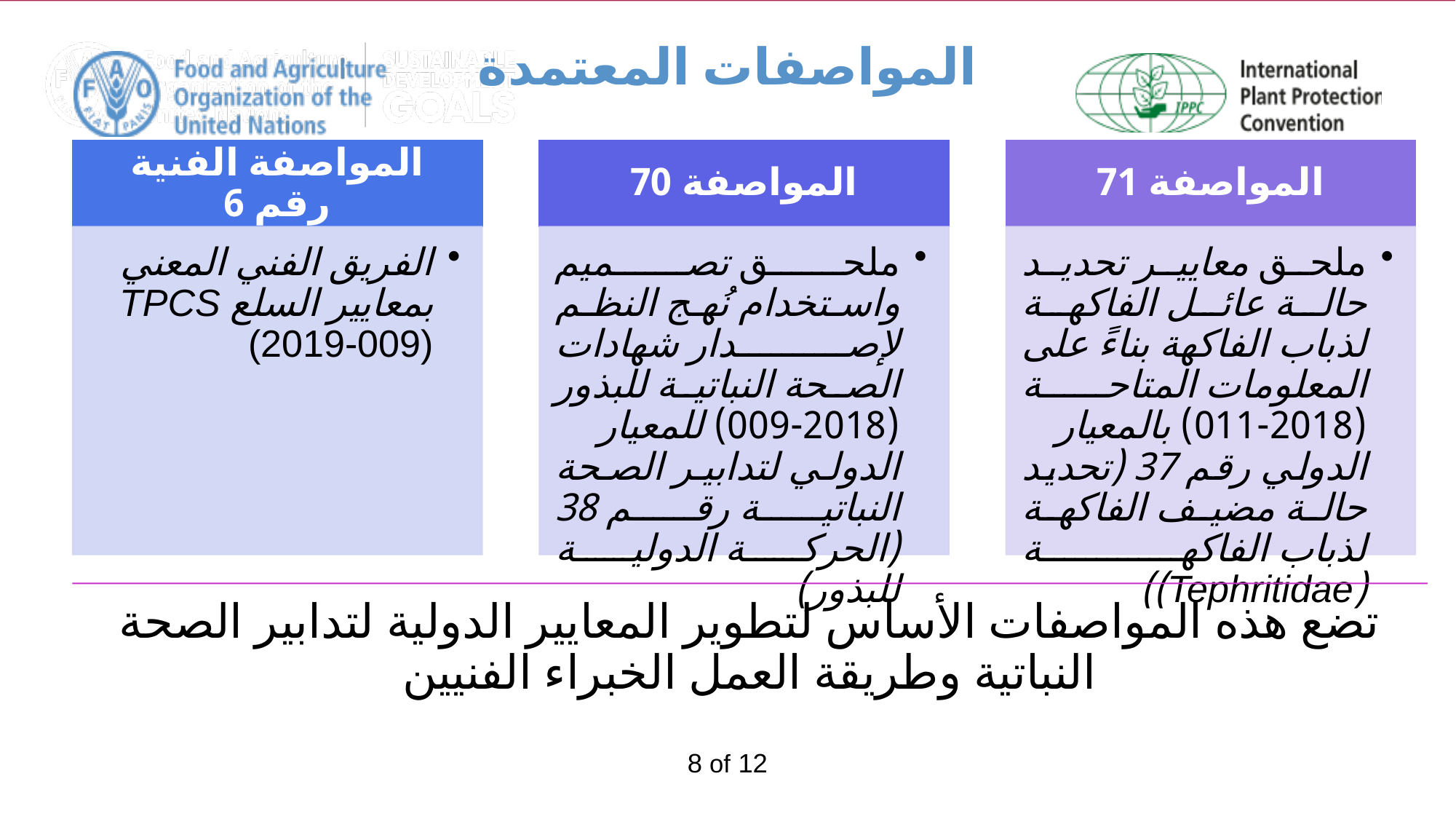

# المواصفات المعتمدة
المواصفة الفنية رقم 6
الفريق الفني المعني بمعايير السلع TPCS (2019-009)
المواصفة 70
ملحق تصميم واستخدام نُهج النظم لإصدار شهادات الصحة النباتية للبذور (2018-009) للمعيار الدولي لتدابير الصحة النباتية رقم 38 (الحركة الدولية للبذور)
المواصفة 71
ملحق معايير تحديد حالة عائل الفاكهة لذباب الفاكهة بناءً على المعلومات المتاحة (2018-011) بالمعيار الدولي رقم 37 (تحديد حالة مضيف الفاكهة لذباب الفاكهة (Tephritidae))
تضع هذه المواصفات الأساس لتطوير المعايير الدولية لتدابير الصحة النباتية وطريقة العمل الخبراء الفنيين
8 of 12